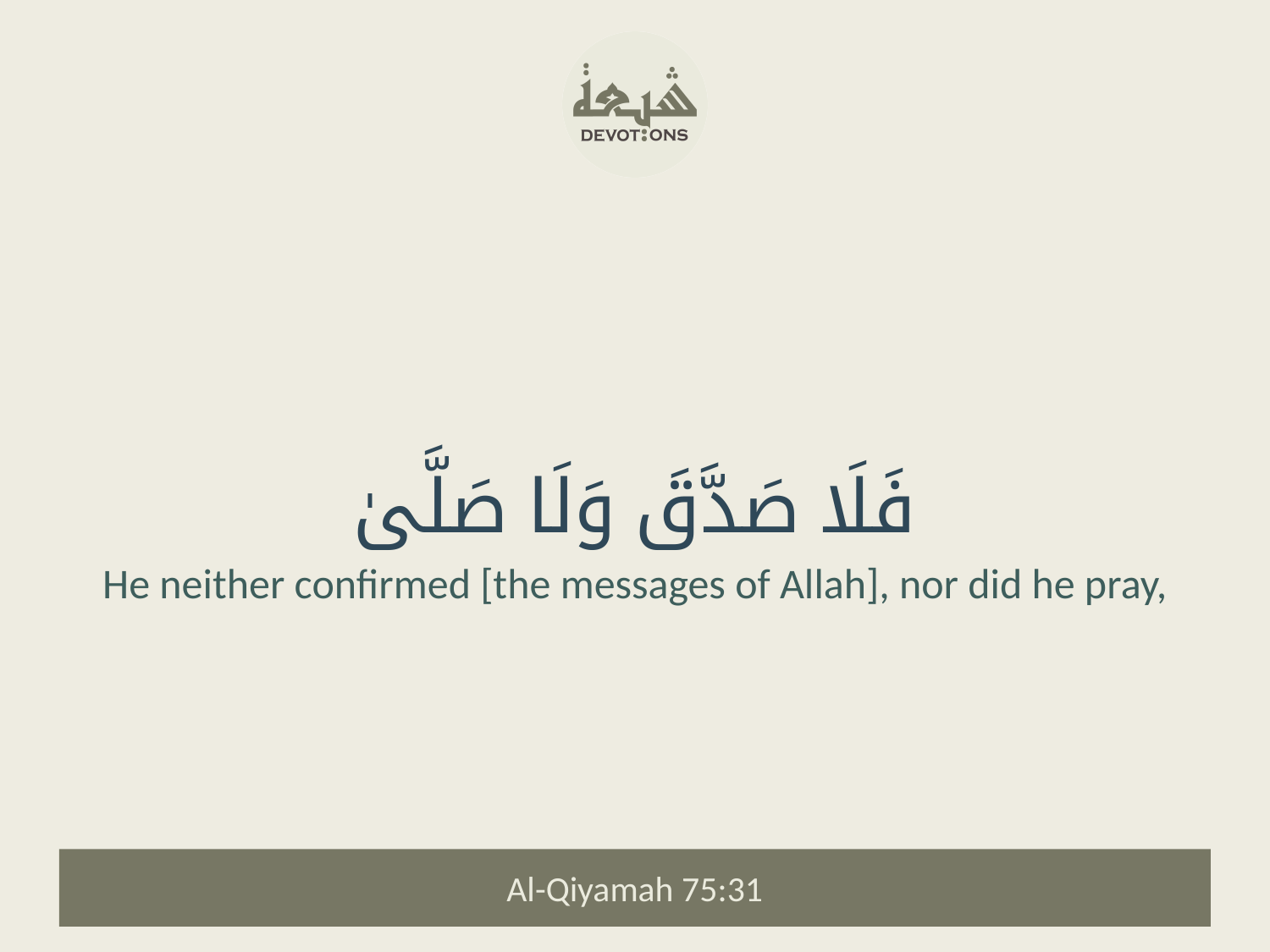

فَلَا صَدَّقَ وَلَا صَلَّىٰ
He neither confirmed [the messages of Allah], nor did he pray,
Al-Qiyamah 75:31